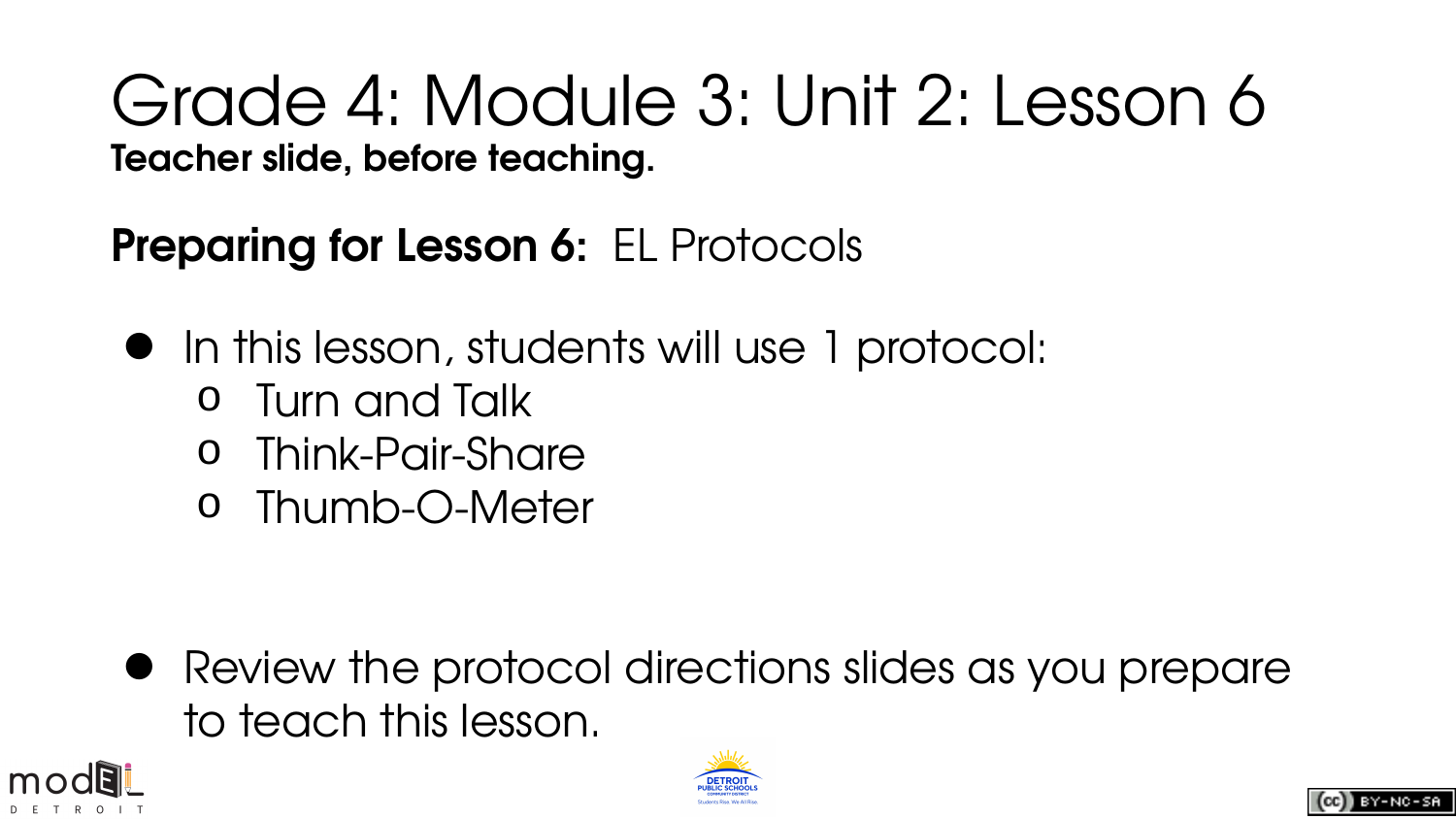

# Grade 4: Module 3: Unit 2: Lesson 6
Teacher slide, before teaching.
Preparing for Lesson 6:  EL Protocols

In this lesson, students will use 1 protocol:
Turn and Talk
Think-Pair-Share
Thumb-O-Meter

Review the protocol directions slides as you prepare to teach this lesson.